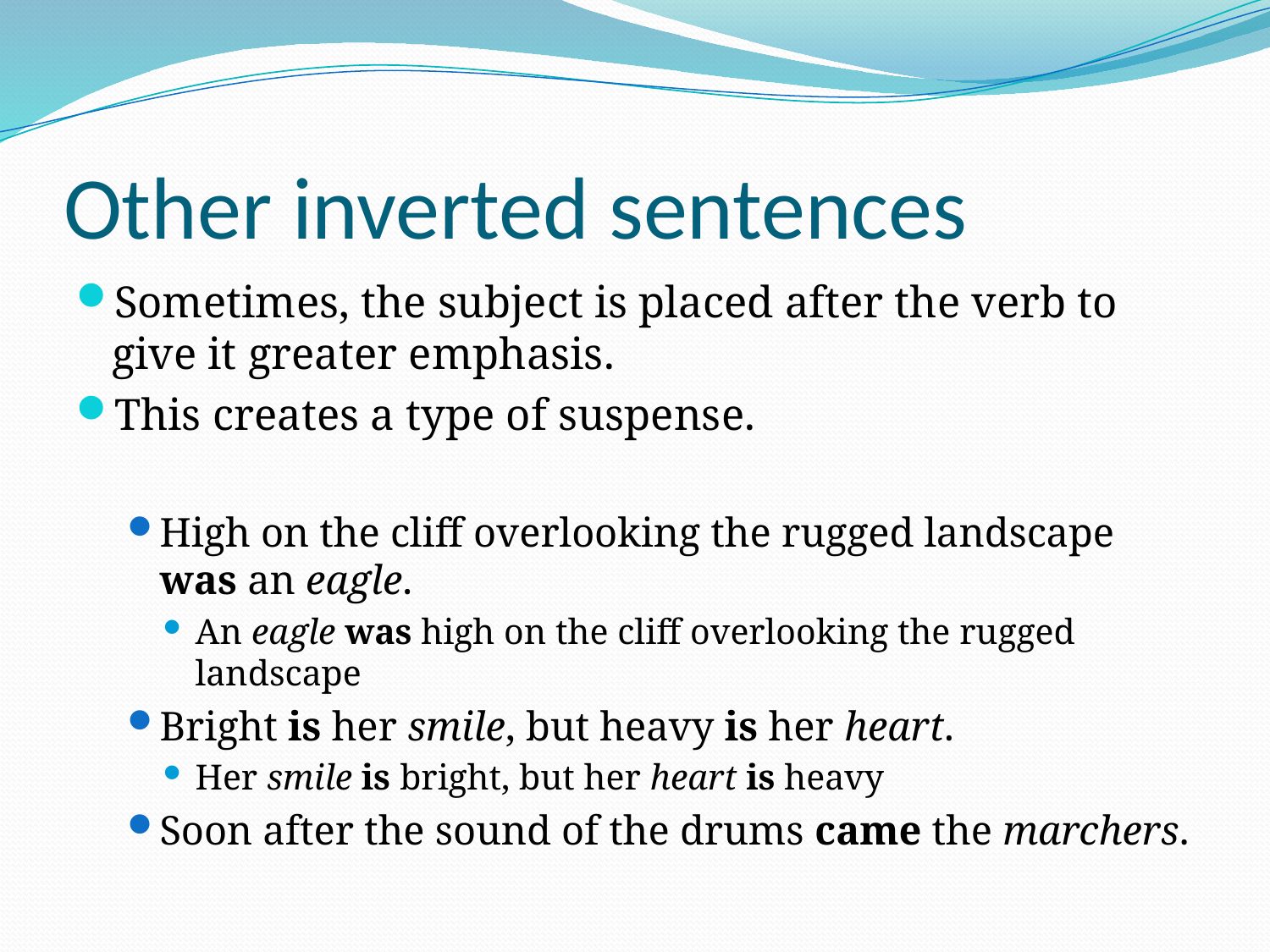

# Other inverted sentences
Sometimes, the subject is placed after the verb to give it greater emphasis.
This creates a type of suspense.

High on the cliff overlooking the rugged landscape was an eagle.
An eagle was high on the cliff overlooking the rugged landscape
Bright is her smile, but heavy is her heart.
Her smile is bright, but her heart is heavy
Soon after the sound of the drums came the marchers.